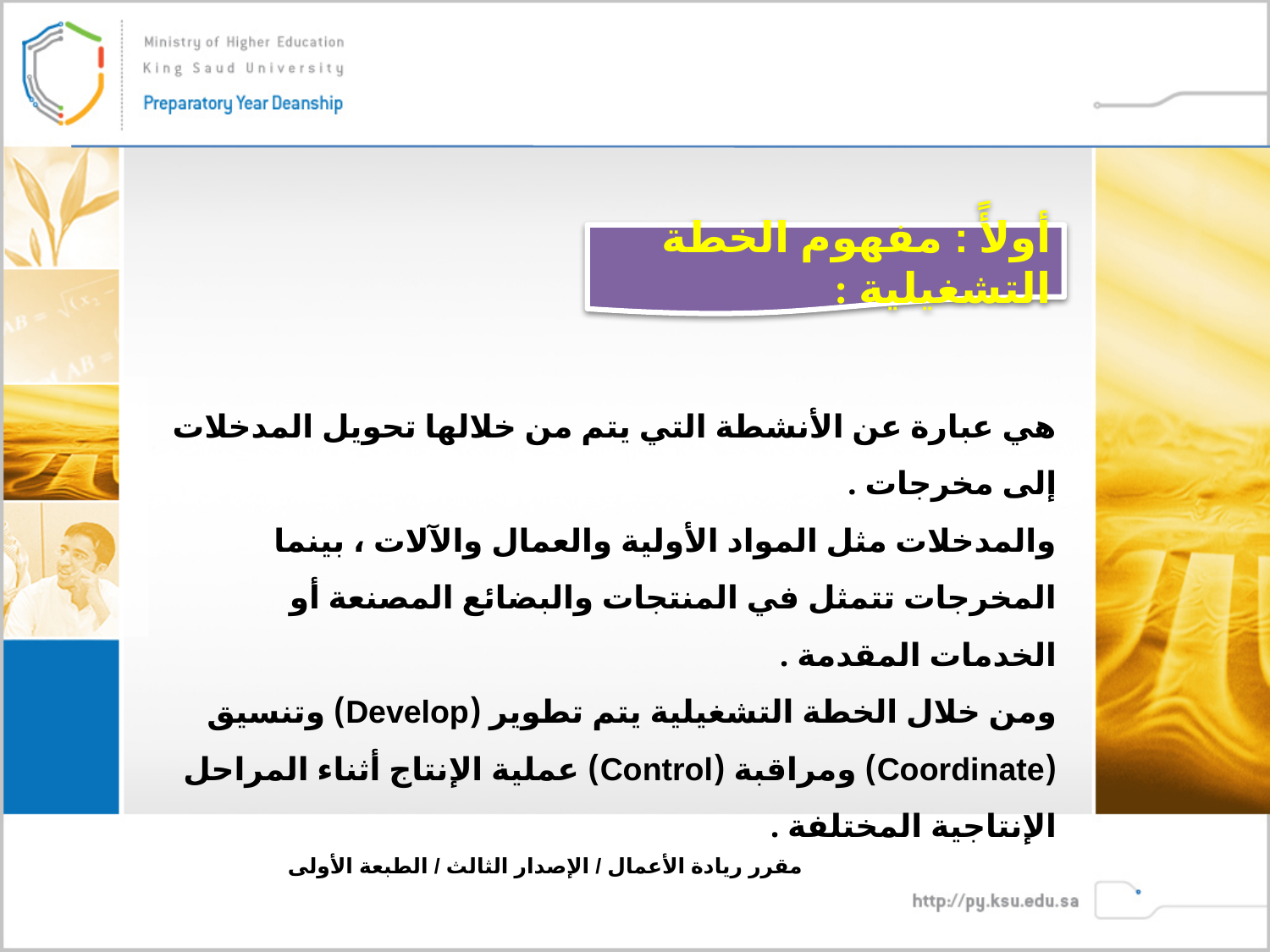

أولأً : مفهوم الخطة التشغيلية :
هي عبارة عن الأنشطة التي يتم من خلالها تحويل المدخلات إلى مخرجات .
والمدخلات مثل المواد الأولية والعمال والآلات ، بينما المخرجات تتمثل في المنتجات والبضائع المصنعة أو الخدمات المقدمة .
ومن خلال الخطة التشغيلية يتم تطوير (Develop) وتنسيق (Coordinate) ومراقبة (Control) عملية الإنتاج أثناء المراحل الإنتاجية المختلفة .
مقرر ريادة الأعمال / الإصدار الثالث / الطبعة الأولى